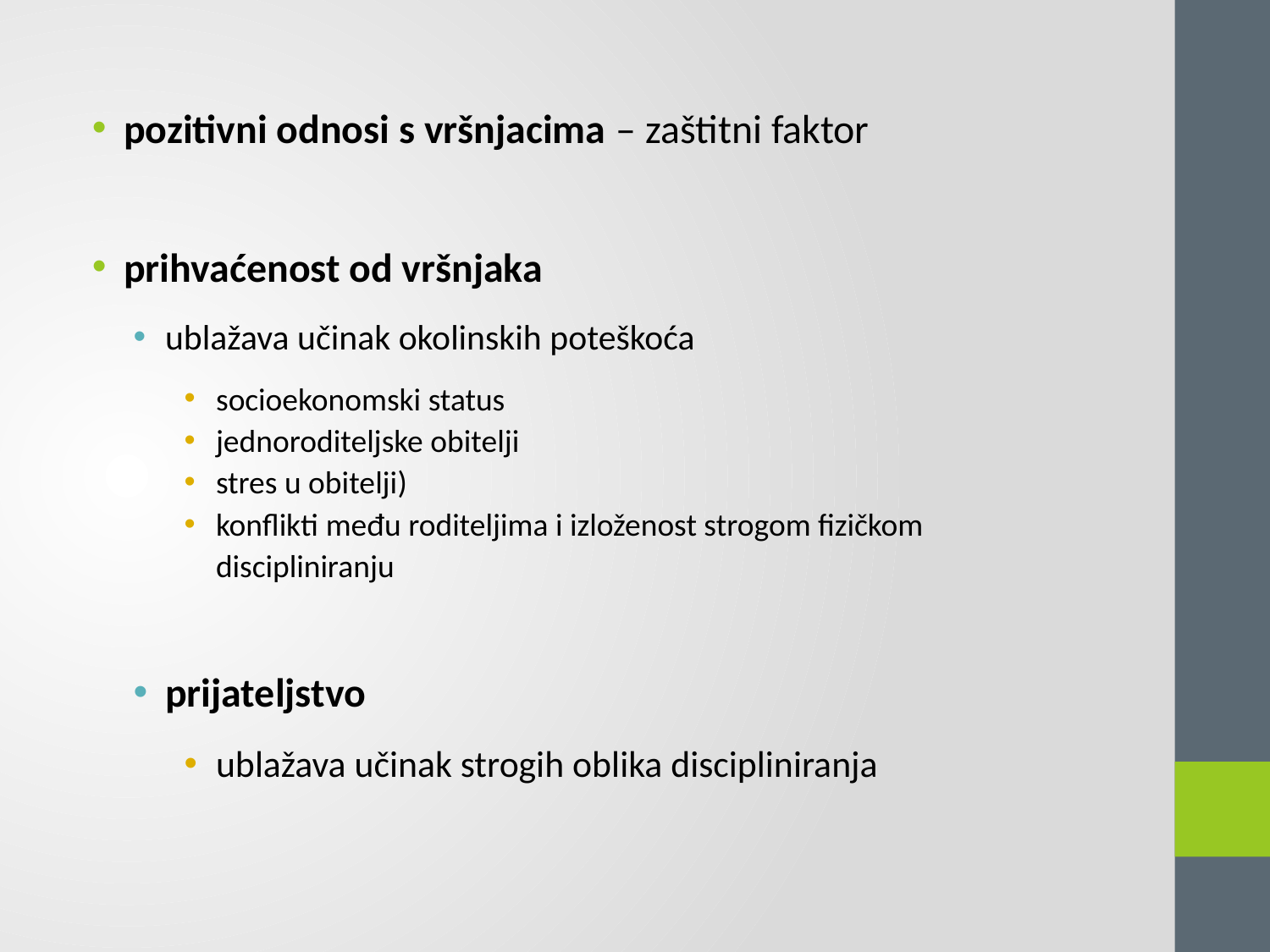

pozitivni odnosi s vršnjacima – zaštitni faktor

prihvaćenost od vršnjaka
ublažava učinak okolinskih poteškoća
socioekonomski status
jednoroditeljske obitelji
stres u obitelji)
konflikti među roditeljima i izloženost strogom fizičkom discipliniranju

prijateljstvo
ublažava učinak strogih oblika discipliniranja